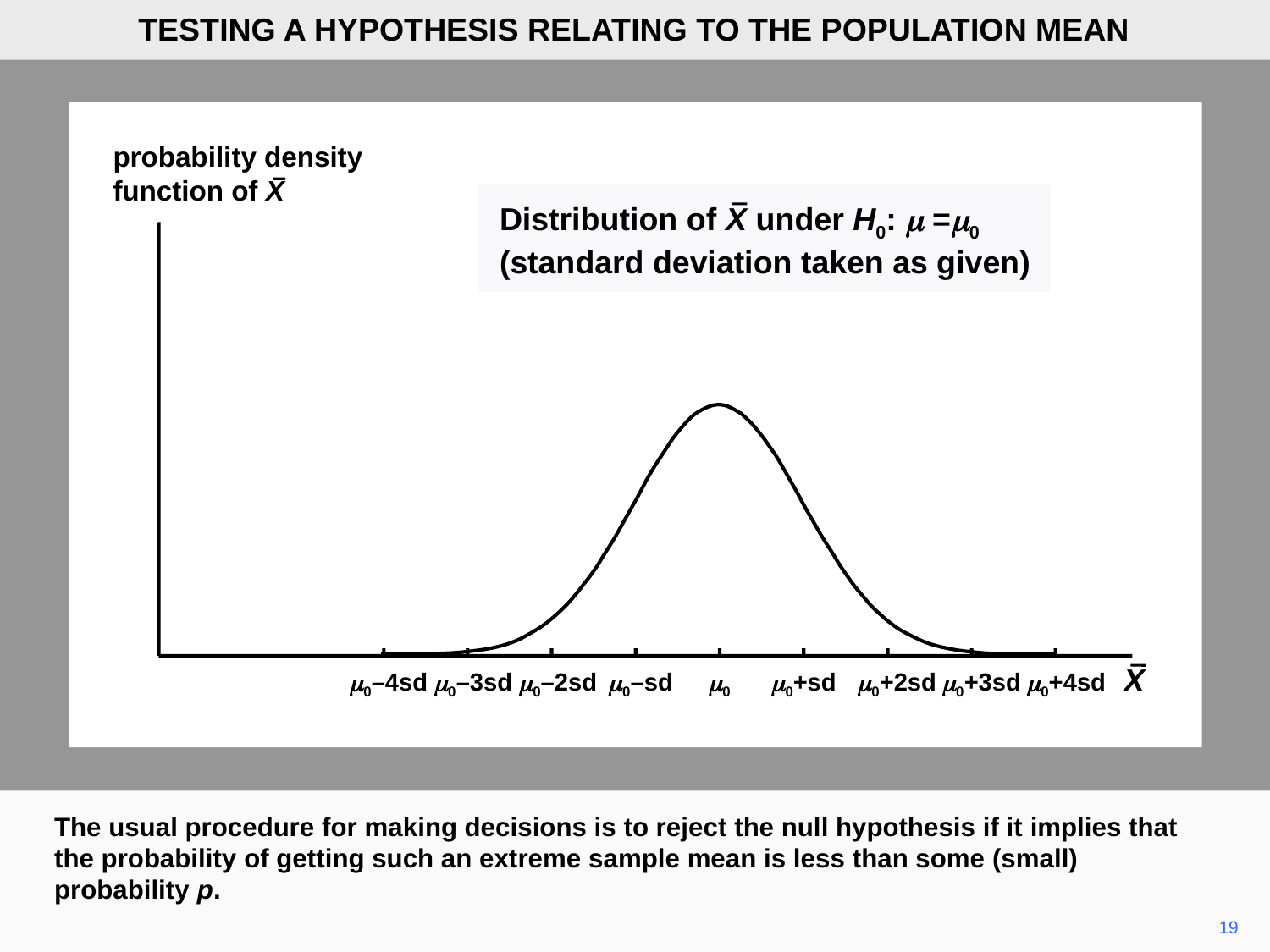

TESTING A HYPOTHESIS RELATING TO THE POPULATION MEAN

probability density
function of X

Distribution of X under H0: μ =μ0
(standard deviation taken as given)

X

μ0–4sd
μ0–3sd
μ0–2sd
μ0–sd
μ0
μ0+sd
μ0+2sd
μ0+3sd
μ0+4sd

The usual procedure for making decisions is to reject the null hypothesis if it implies that the probability of getting such an extreme sample mean is less than some (small) probability p.
19